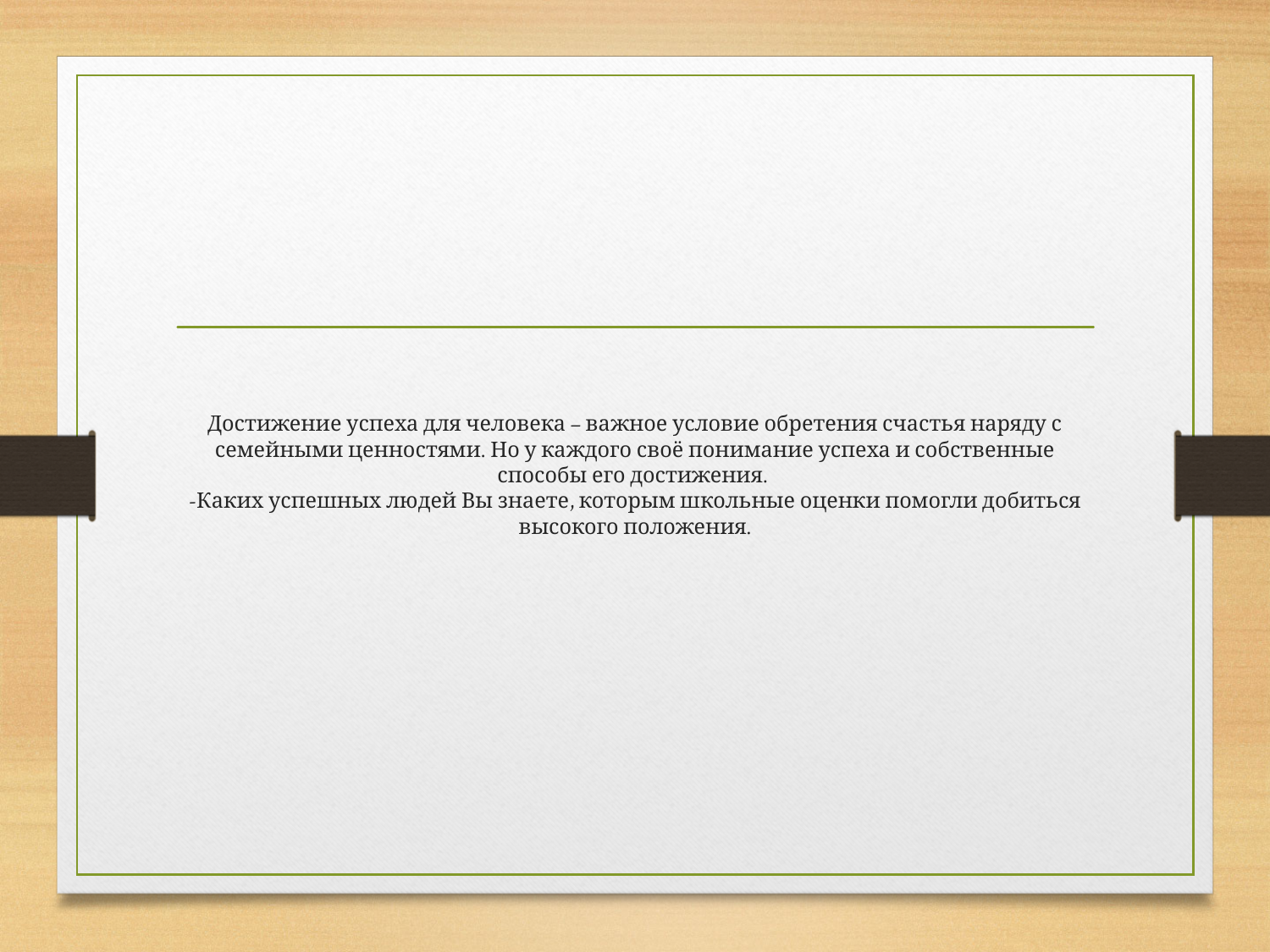

# Достижение успеха для человека – важное условие обретения счастья наряду с семейными ценностями. Но у каждого своё понимание успеха и собственные способы его достижения. -Каких успешных людей Вы знаете, которым школьные оценки помогли добиться высокого положения.